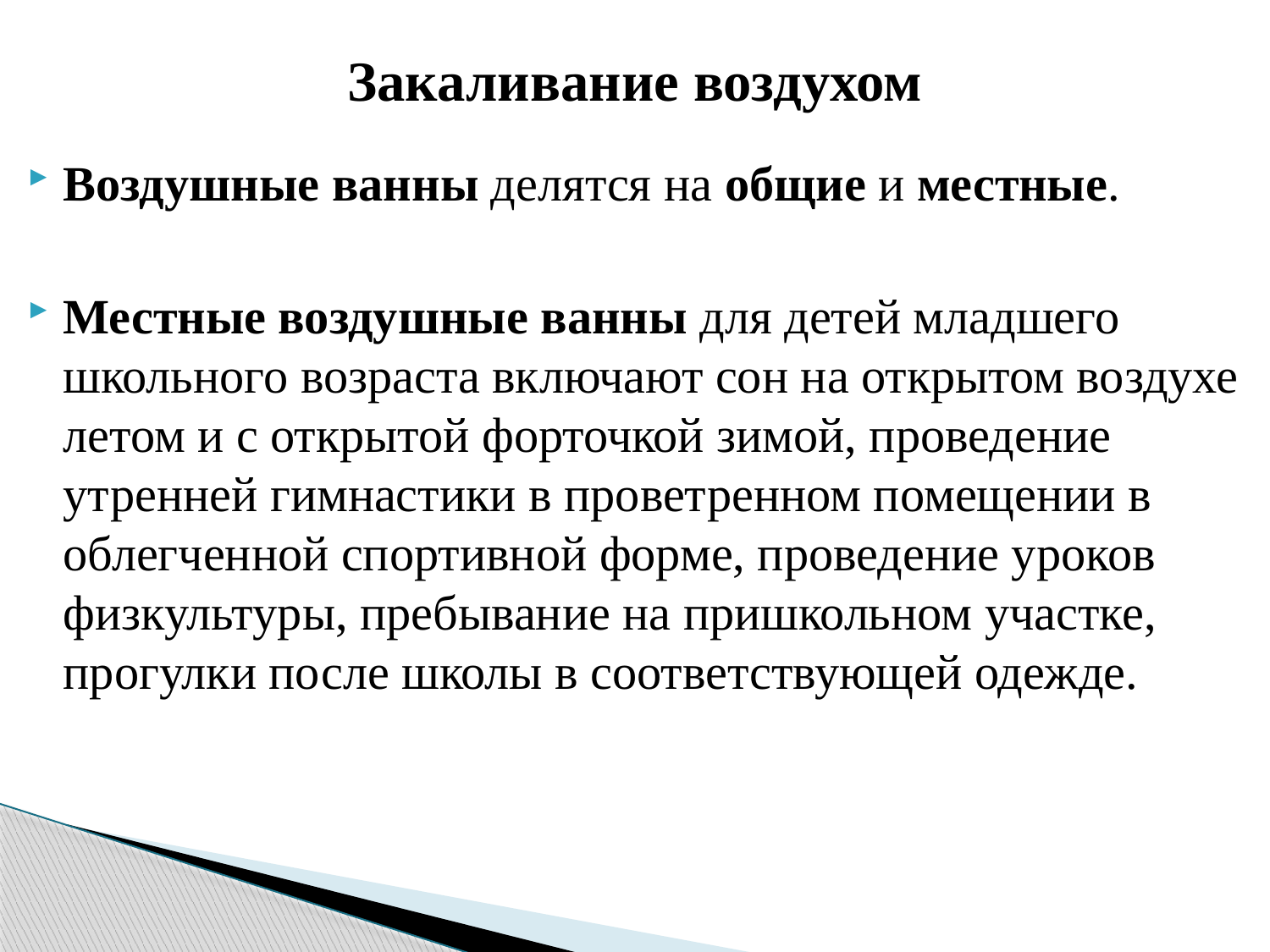

# Закаливание воздухом

Воздушные ванны делятся на общие и местные.

Местные воздушные ванны для детей младшего школьного возраста включают сон на открытом воздухе летом и с открытой форточкой зимой, проведение утренней гимнастики в проветренном помещении в облегченной спортивной форме, проведение уроков физкультуры, пребывание на пришкольном участке, прогулки после школы в соответствующей одежде.